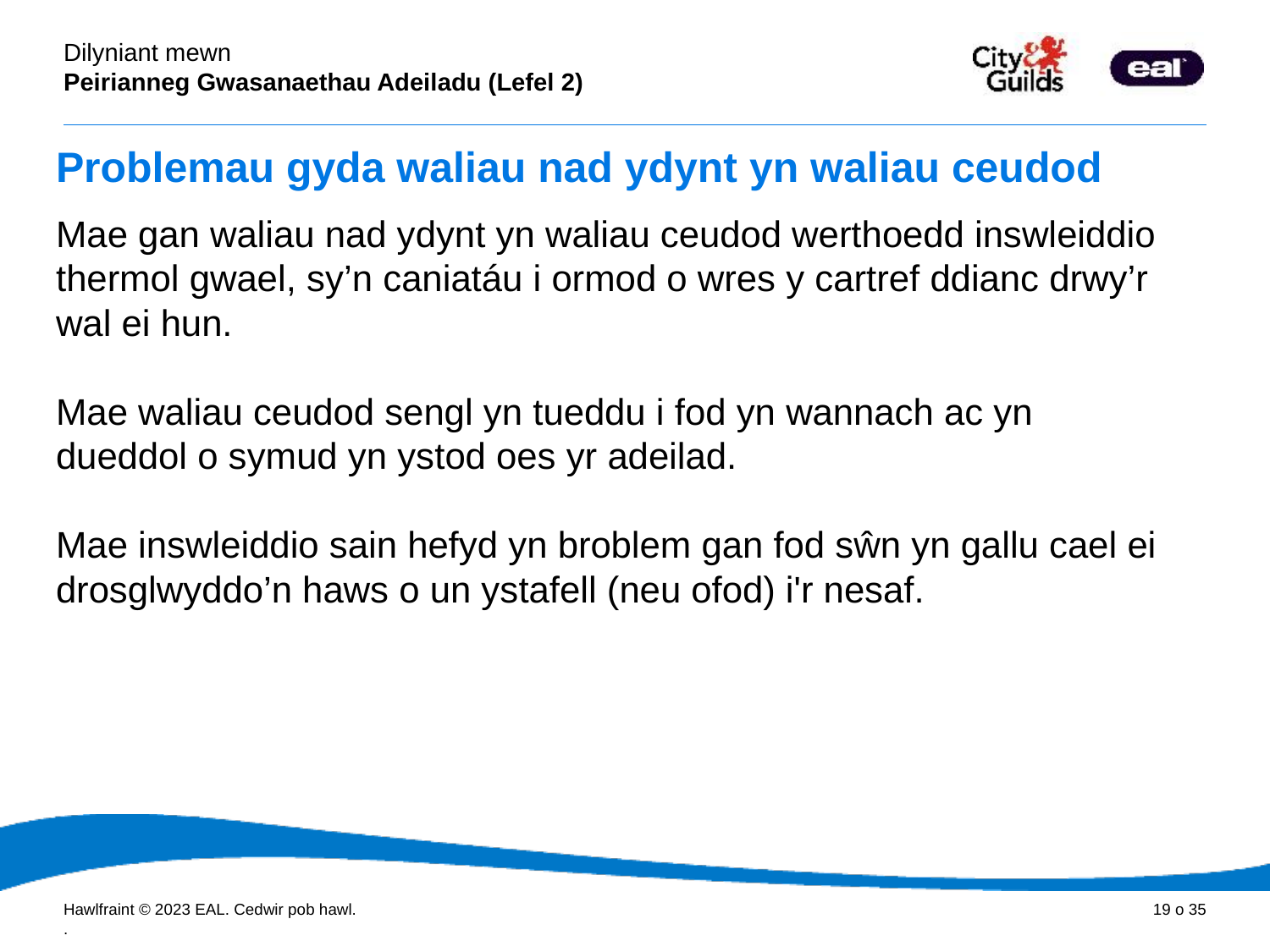

# Problemau gyda waliau nad ydynt yn waliau ceudod
Mae gan waliau nad ydynt yn waliau ceudod werthoedd inswleiddio thermol gwael, sy’n caniatáu i ormod o wres y cartref ddianc drwy’r wal ei hun.

Mae waliau ceudod sengl yn tueddu i fod yn wannach ac yn dueddol o symud yn ystod oes yr adeilad.

Mae inswleiddio sain hefyd yn broblem gan fod sŵn yn gallu cael ei drosglwyddo’n haws o un ystafell (neu ofod) i'r nesaf.